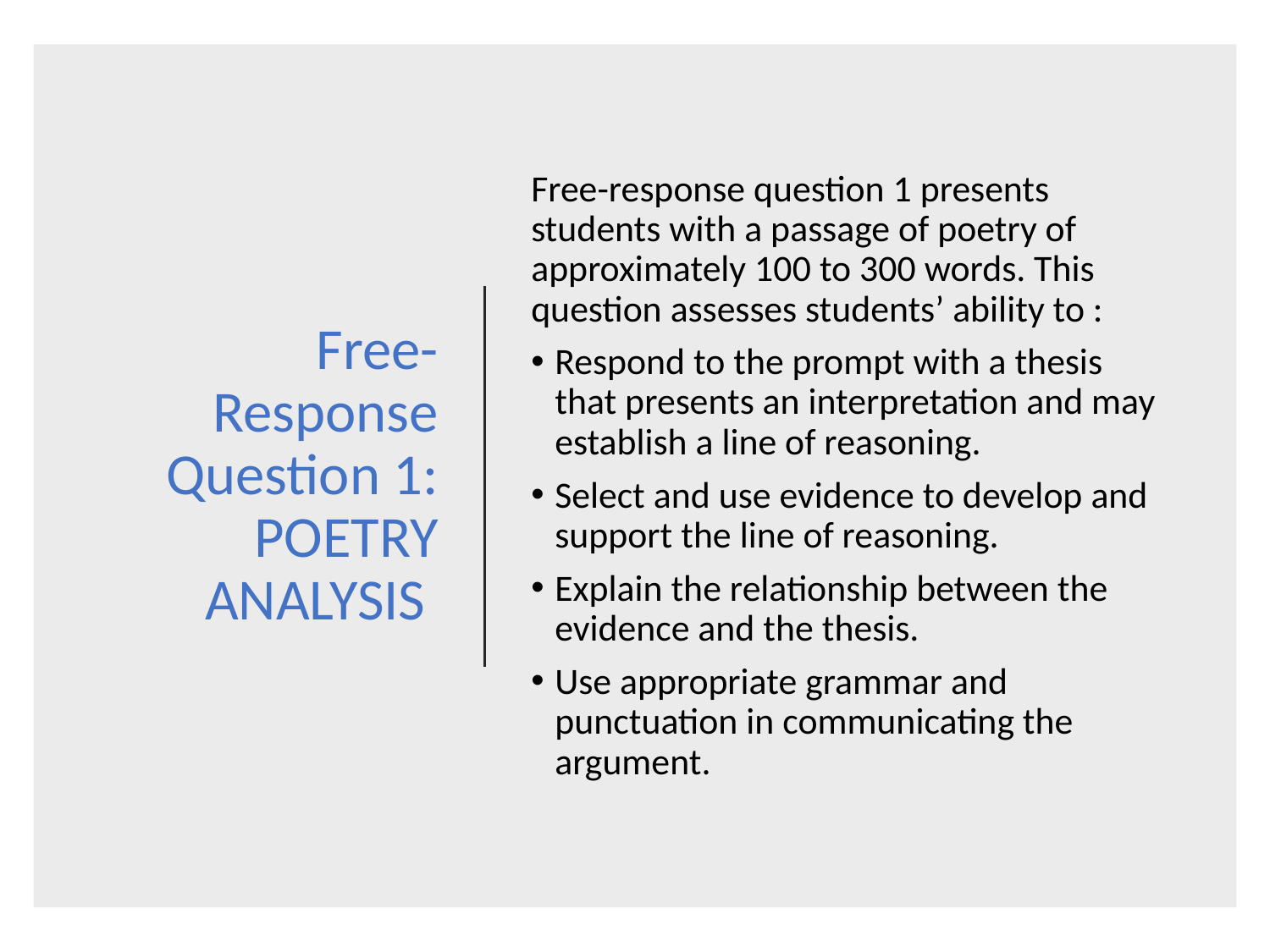

# Free-Response Question 1: POETRY ANALYSIS
Free-response question 1 presents students with a passage of poetry of approximately 100 to 300 words. This question assesses students’ ability to :
Respond to the prompt with a thesis that presents an interpretation and may establish a line of reasoning.
Select and use evidence to develop and support the line of reasoning.
Explain the relationship between the evidence and the thesis.
Use appropriate grammar and punctuation in communicating the argument.